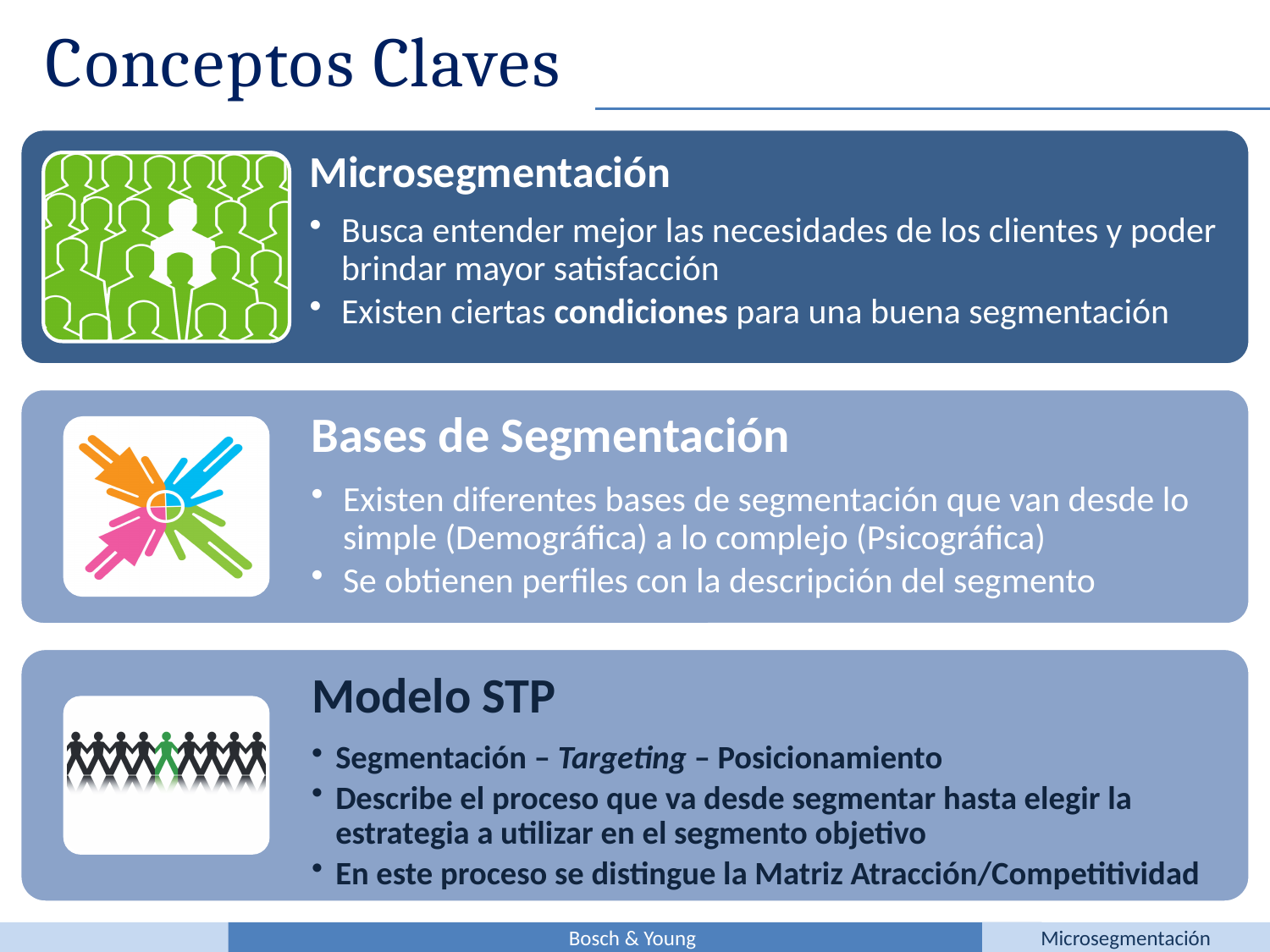

Conceptos Claves
Microsegmentación
Busca entender mejor las necesidades de los clientes y poder brindar mayor satisfacción
Existen ciertas condiciones para una buena segmentación
Bases de Segmentación
Existen diferentes bases de segmentación que van desde lo simple (Demográfica) a lo complejo (Psicográfica)
Se obtienen perfiles con la descripción del segmento
Modelo STP
Segmentación – Targeting – Posicionamiento
Describe el proceso que va desde segmentar hasta elegir la estrategia a utilizar en el segmento objetivo
En este proceso se distingue la Matriz Atracción/Competitividad

Bosch & Young
Microsegmentación